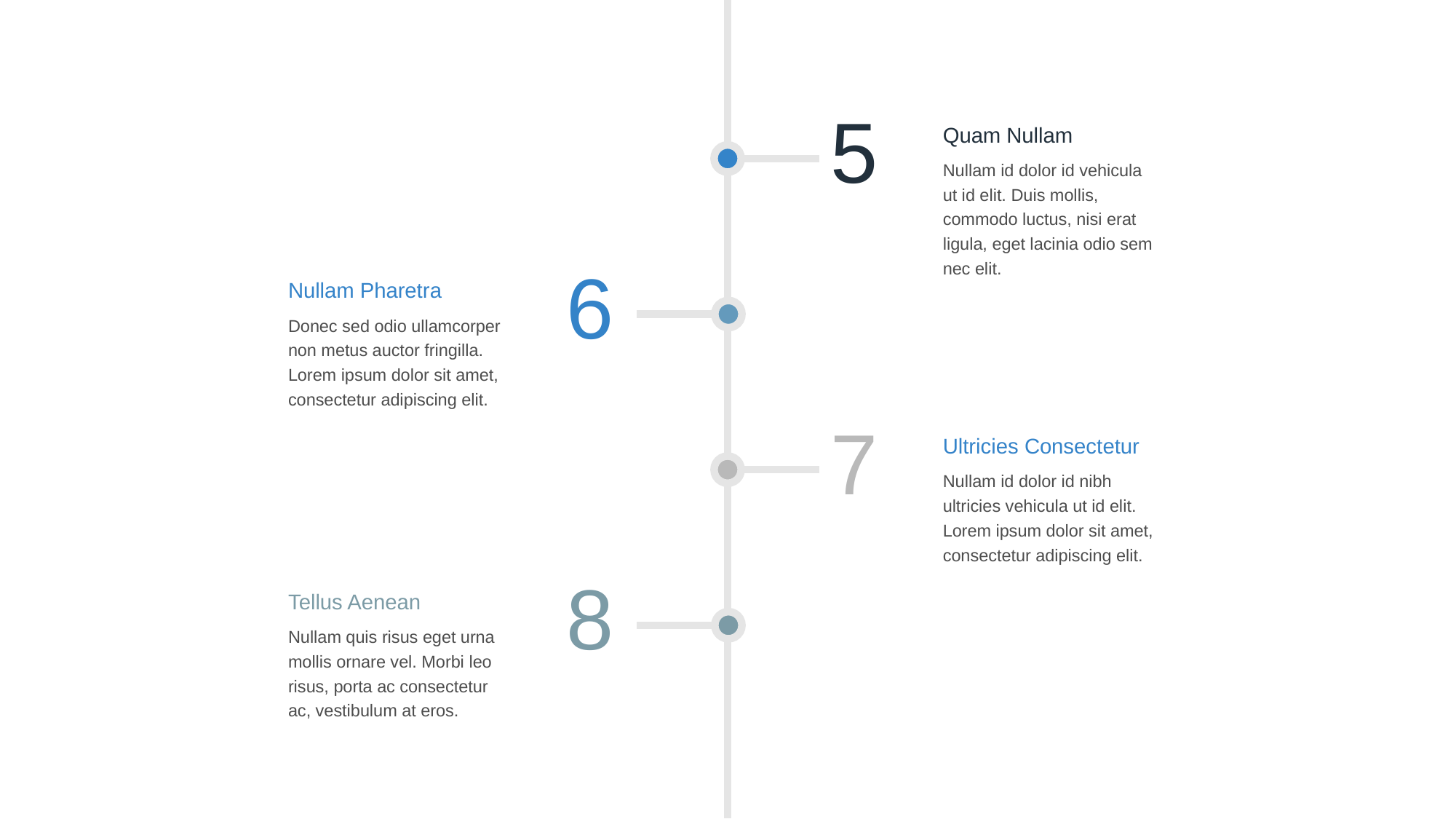

5
6
7
8
Quam Nullam
Nullam id dolor id vehicula ut id elit. Duis mollis, commodo luctus, nisi erat ligula, eget lacinia odio sem nec elit.
Nullam Pharetra
Donec sed odio ullamcorper non metus auctor fringilla. Lorem ipsum dolor sit amet, consectetur adipiscing elit.
Ultricies Consectetur
Nullam id dolor id nibh ultricies vehicula ut id elit. Lorem ipsum dolor sit amet, consectetur adipiscing elit.
Tellus Aenean
Nullam quis risus eget urna mollis ornare vel. Morbi leo risus, porta ac consectetur ac, vestibulum at eros.